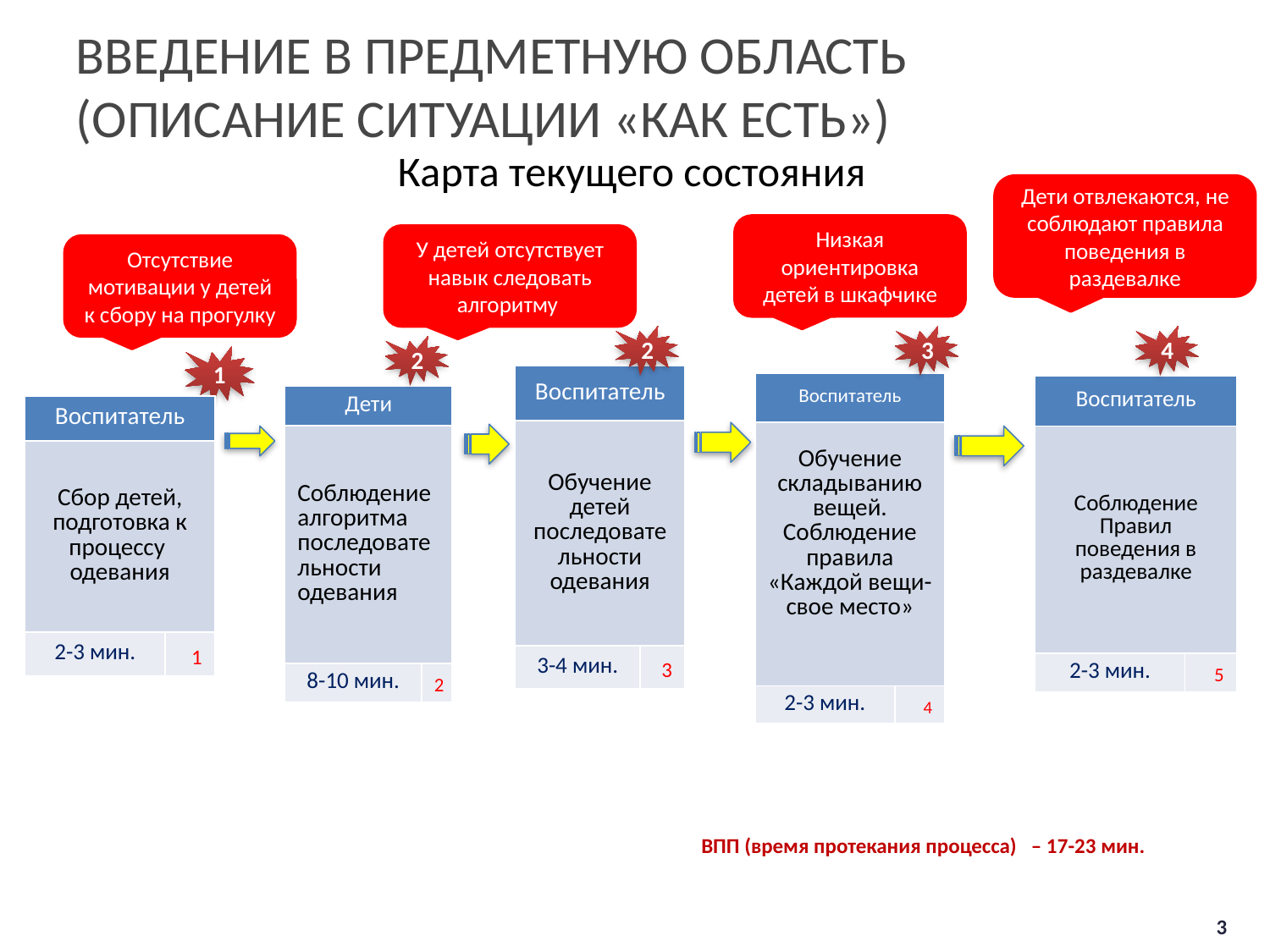

Введение в предметную область
(описание ситуации «как есть»)
# Карта текущего состояния
Дети отвлекаются, не соблюдают правила поведения в раздевалке
Низкая ориентировка детей в шкафчике
У детей отсутствует навык следовать алгоритму
Отсутствие мотивации у детей к сбору на прогулку
2
3
4
2
1
| Воспитатель |  |
| --- | --- |
| Обучение детей последовательности одевания |  |
| 3-4 мин. | 3 |
| Воспитатель |  |
| --- | --- |
| Обучение складыванию вещей. Соблюдение правила «Каждой вещи- свое место» |  |
| 2-3 мин. | 4 |
| Воспитатель |  |
| --- | --- |
| Соблюдение Правил поведения в раздевалке |  |
| 2-3 мин. | 5 |
| Дети |  |
| --- | --- |
| Соблюдение алгоритма последовательности одевания |  |
| 8-10 мин. | 2 |
| Воспитатель |  |
| --- | --- |
| Сбор детей, подготовка к процессу одевания |  |
| 2-3 мин. | 1 |

60-1440 мин.

ВПП (время протекания процесса)   – 17-23 мин.
3